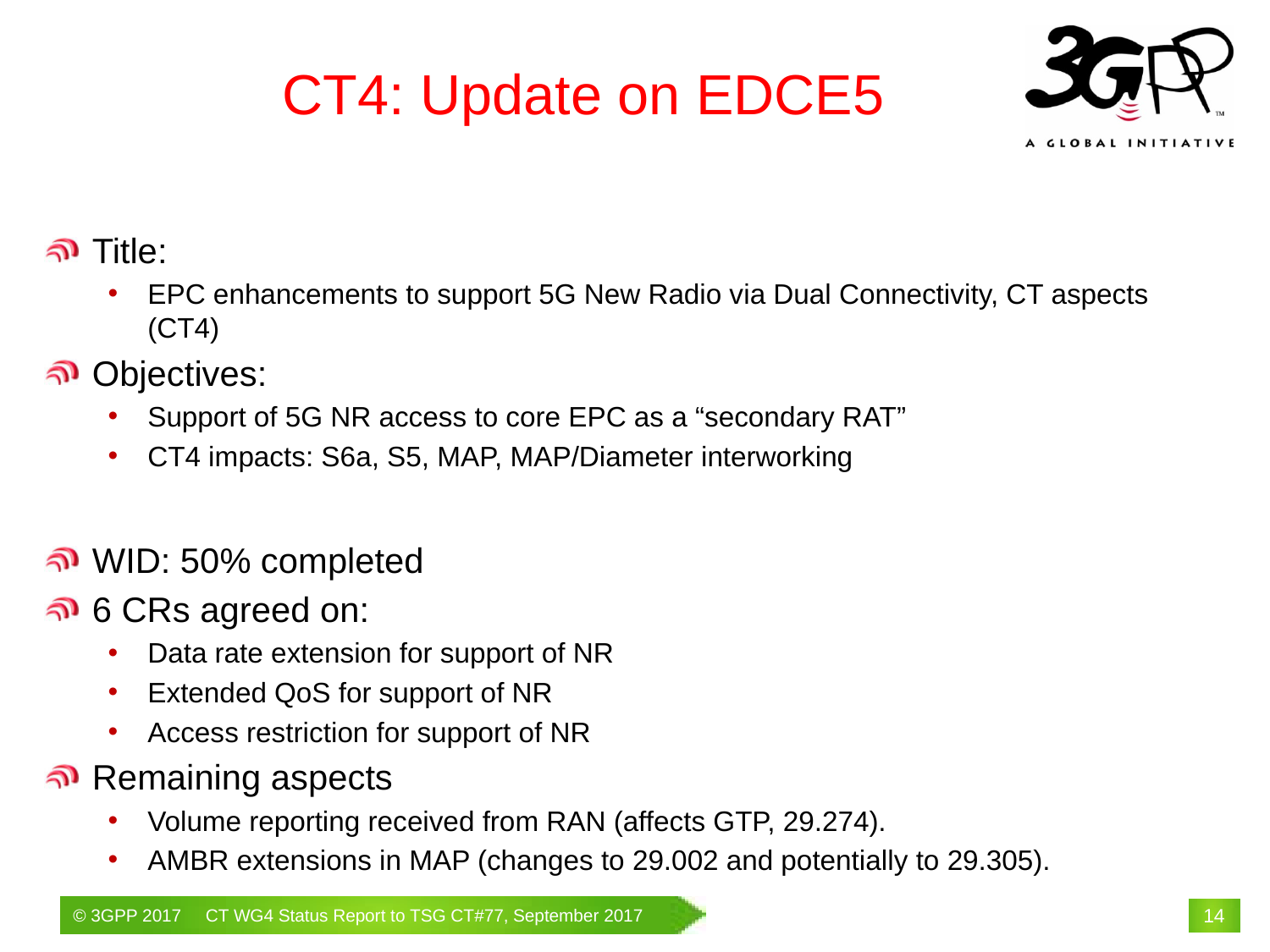

# CT4: Update on EDCE5
Title:
EPC enhancements to support 5G New Radio via Dual Connectivity, CT aspects (CT4)
Objectives:
Support of 5G NR access to core EPC as a “secondary RAT”
CT4 impacts: S6a, S5, MAP, MAP/Diameter interworking

WID: 50% completed
6 CRs agreed on:
Data rate extension for support of NR
Extended QoS for support of NR
Access restriction for support of NR
Remaining aspects
Volume reporting received from RAN (affects GTP, 29.274).
AMBR extensions in MAP (changes to 29.002 and potentially to 29.305).